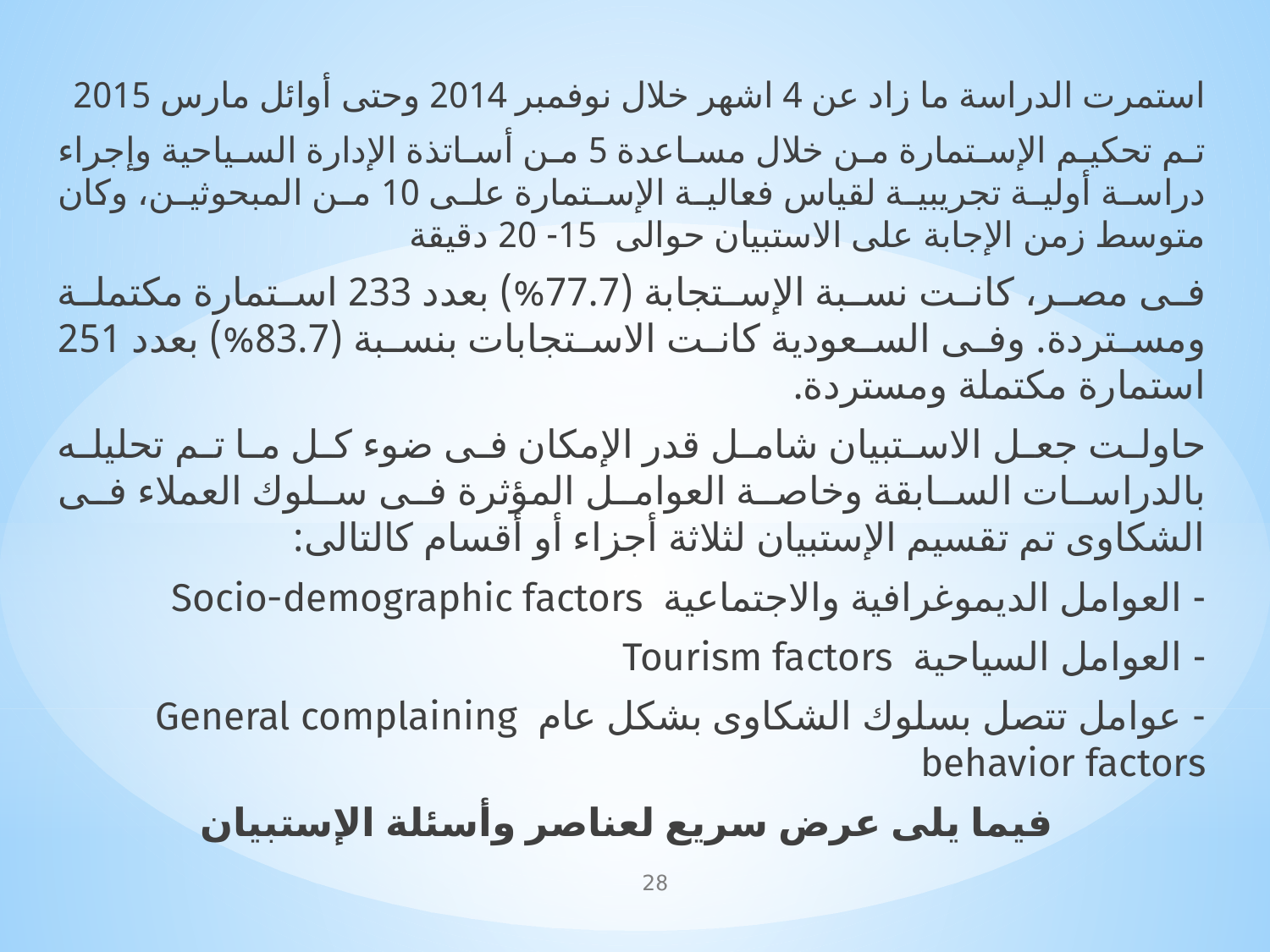

استمرت الدراسة ما زاد عن 4 اشهر خلال نوفمبر 2014 وحتى أوائل مارس 2015
	تم تحكيم الإستمارة من خلال مساعدة 5 من أساتذة الإدارة السياحية وإجراء دراسة أولية تجريبية لقياس فعالية الإستمارة على 10 من المبحوثين، وكان متوسط زمن الإجابة على الاستبيان حوالى  15- 20 دقيقة
	فى مصر، كانت نسبة الإستجابة (77.7%) بعدد 233 استمارة مكتملة ومستردة. وفى السعودية كانت الاستجابات بنسبة (83.7%) بعدد 251 استمارة مكتملة ومستردة.
	حاولت جعل الاستبيان شامل قدر الإمكان فى ضوء كل ما تم تحليله بالدراسات السابقة وخاصة العوامل المؤثرة فى سلوك العملاء فى الشكاوى تم تقسيم الإستبيان لثلاثة أجزاء أو أقسام كالتالى:
- العوامل الديموغرافية والاجتماعية  Socio-demographic factors
- العوامل السياحية  Tourism factors
- عوامل تتصل بسلوك الشكاوى بشكل عام  General complaining behavior factors
 فيما يلى عرض سريع لعناصر وأسئلة الإستبيان

28